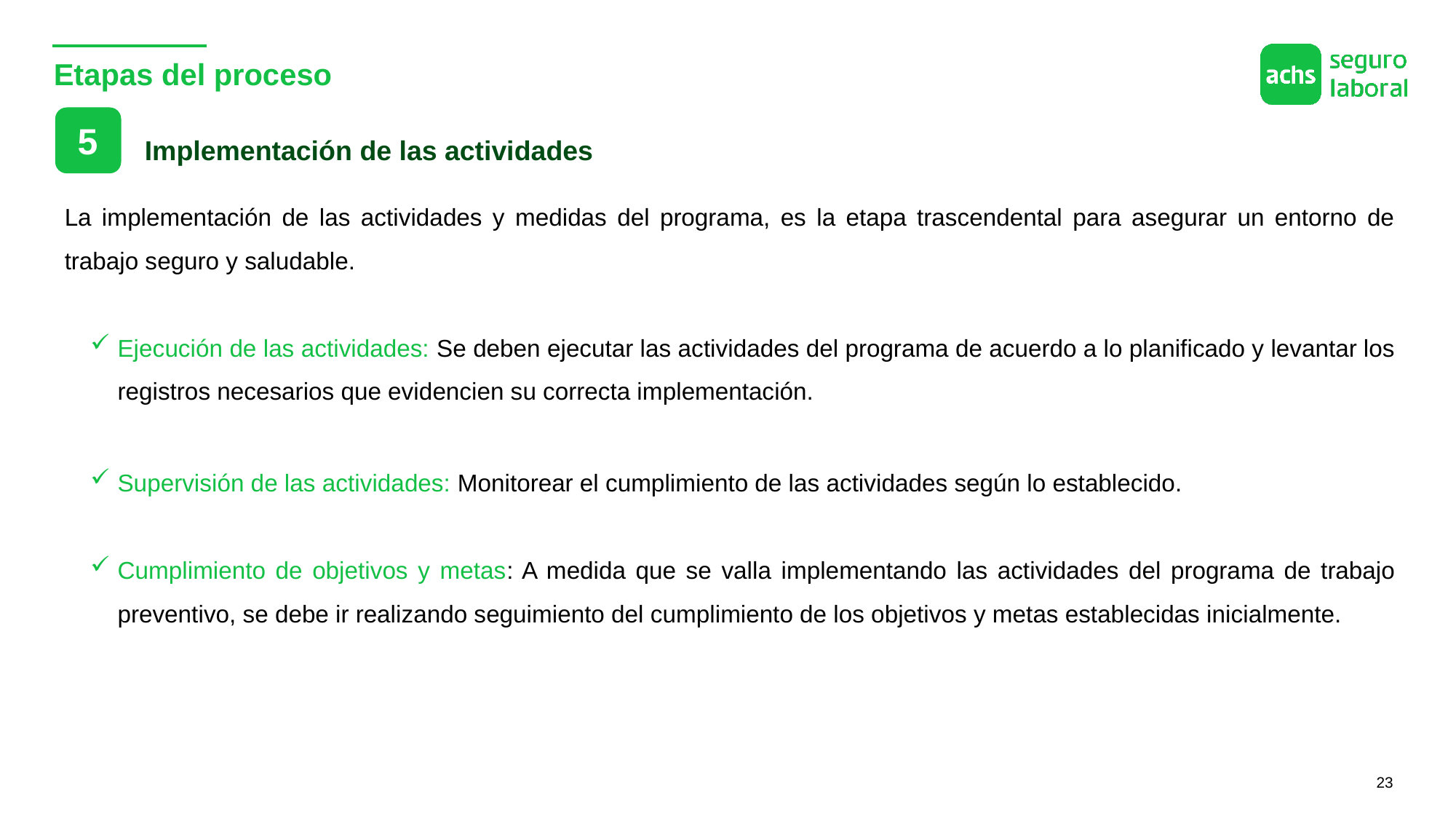

# Etapas del proceso

5
Implementación de las actividades
La implementación de las actividades y medidas del programa, es la etapa trascendental para asegurar un entorno de trabajo seguro y saludable.

Ejecución de las actividades: Se deben ejecutar las actividades del programa de acuerdo a lo planificado y levantar los registros necesarios que evidencien su correcta implementación.

Supervisión de las actividades: Monitorear el cumplimiento de las actividades según lo establecido.

Cumplimiento de objetivos y metas: A medida que se valla implementando las actividades del programa de trabajo preventivo, se debe ir realizando seguimiento del cumplimiento de los objetivos y metas establecidas inicialmente.
23